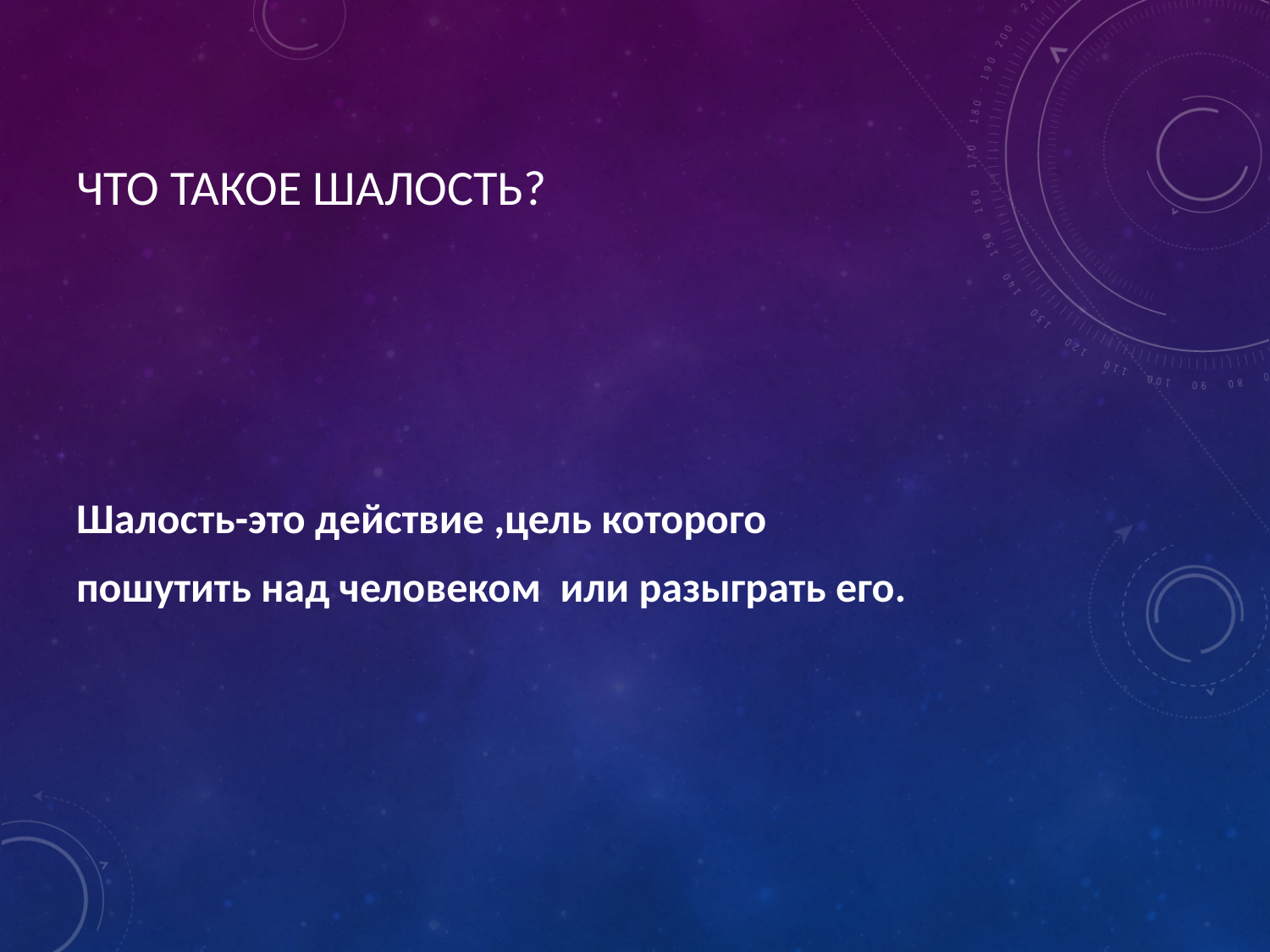

# Что такое шалость?
Шалость-это действие ,цель которого
пошутить над человеком  или разыграть его.